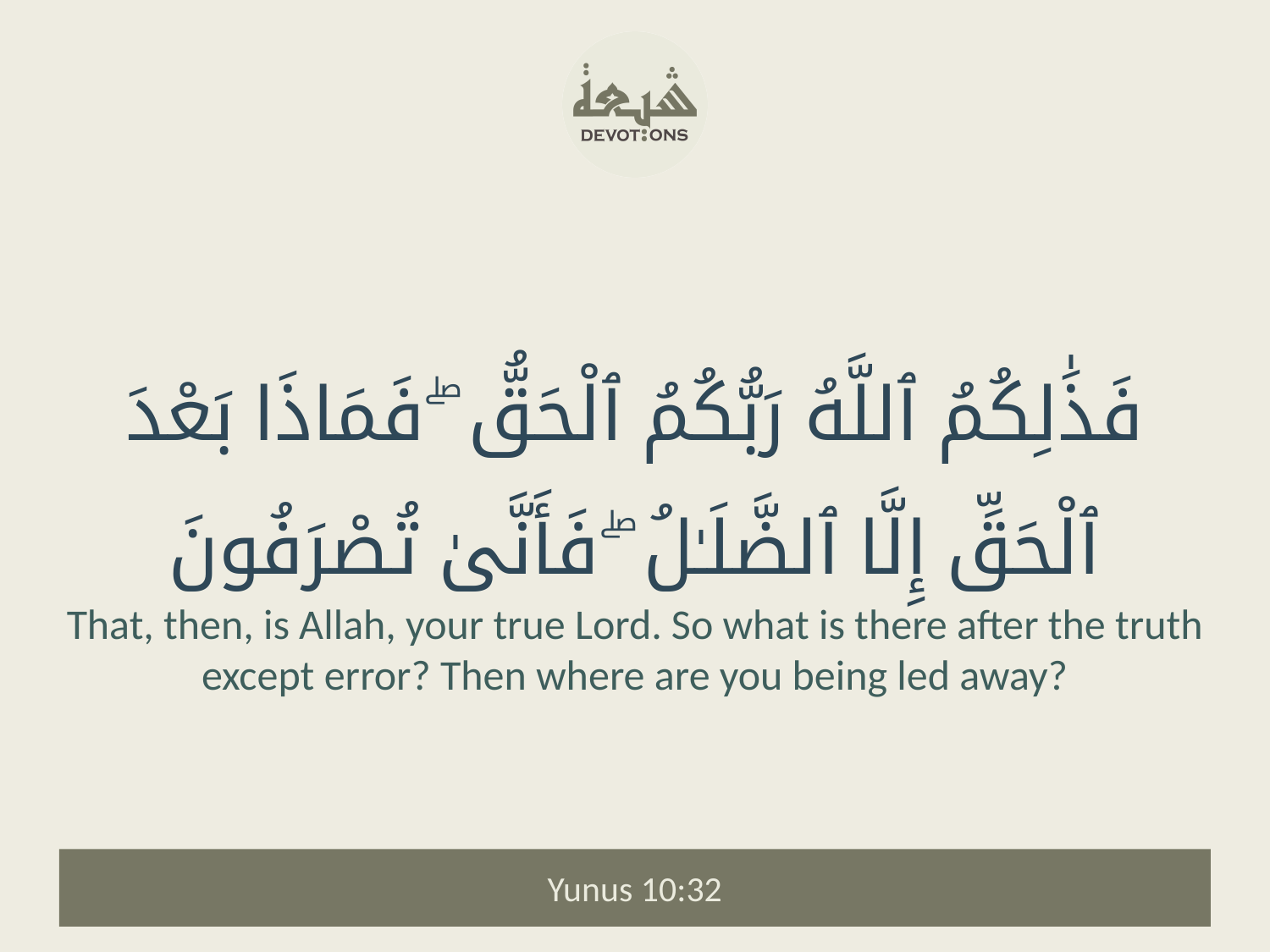

فَذَٰلِكُمُ ٱللَّهُ رَبُّكُمُ ٱلْحَقُّ ۖ فَمَاذَا بَعْدَ ٱلْحَقِّ إِلَّا ٱلضَّلَـٰلُ ۖ فَأَنَّىٰ تُصْرَفُونَ
That, then, is Allah, your true Lord. So what is there after the truth except error? Then where are you being led away?
Yunus 10:32